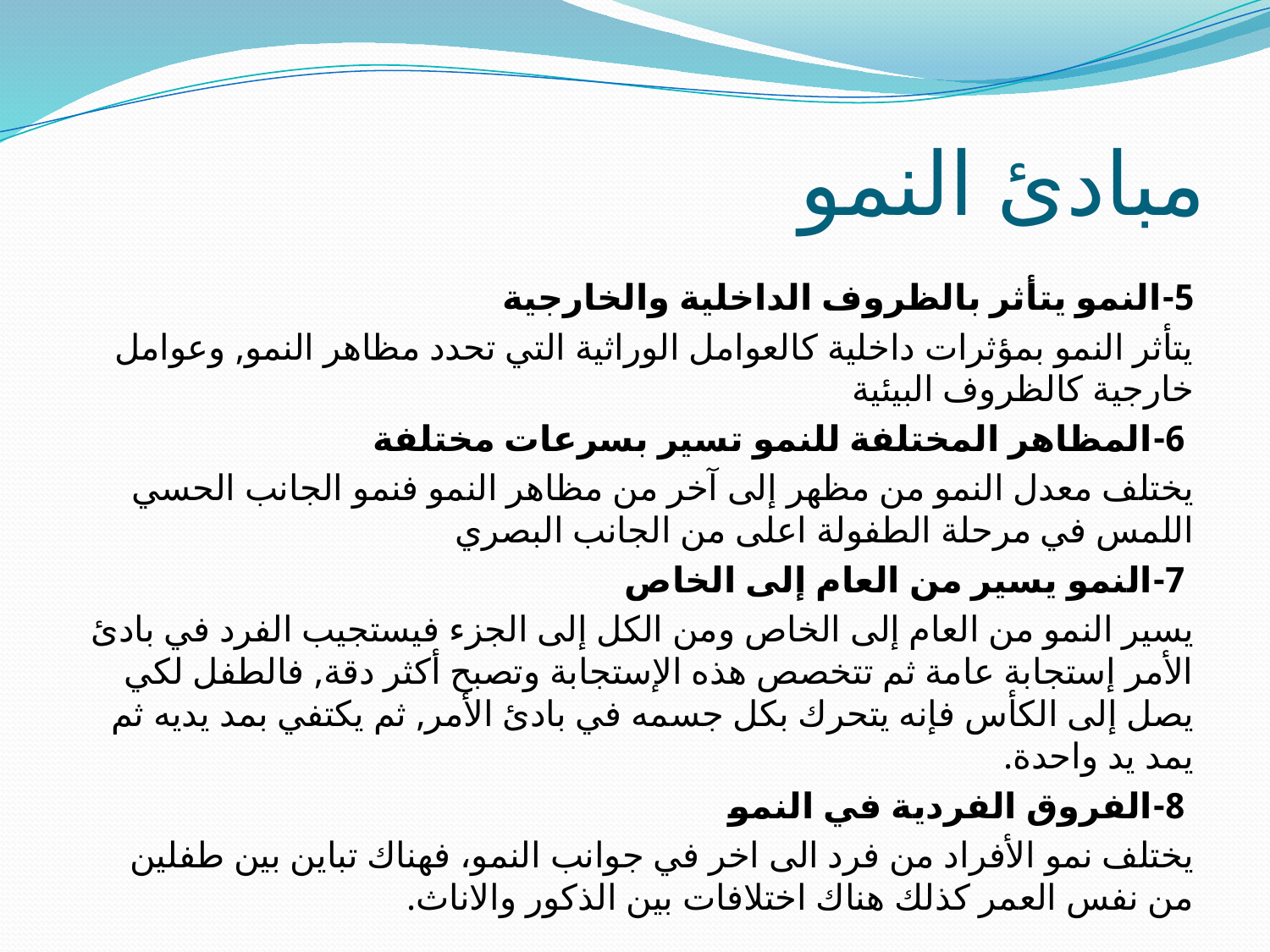

# مبادئ النمو
5-النمو يتأثر بالظروف الداخلية والخارجية
يتأثر النمو بمؤثرات داخلية كالعوامل الوراثية التي تحدد مظاهر النمو, وعوامل خارجية كالظروف البيئية
 6-المظاهر المختلفة للنمو تسير بسرعات مختلفة
يختلف معدل النمو من مظهر إلى آخر من مظاهر النمو فنمو الجانب الحسي اللمس في مرحلة الطفولة اعلى من الجانب البصري
 7-النمو يسير من العام إلى الخاص
يسير النمو من العام إلى الخاص ومن الكل إلى الجزء فيستجيب الفرد في بادئ الأمر إستجابة عامة ثم تتخصص هذه الإستجابة وتصبح أكثر دقة, فالطفل لكي يصل إلى الكأس فإنه يتحرك بكل جسمه في بادئ الأمر, ثم يكتفي بمد يديه ثم يمد يد واحدة.
 8-الفروق الفردية في النمو
يختلف نمو الأفراد من فرد الى اخر في جوانب النمو، فهناك تباين بين طفلين من نفس العمر كذلك هناك اختلافات بين الذكور والاناث.